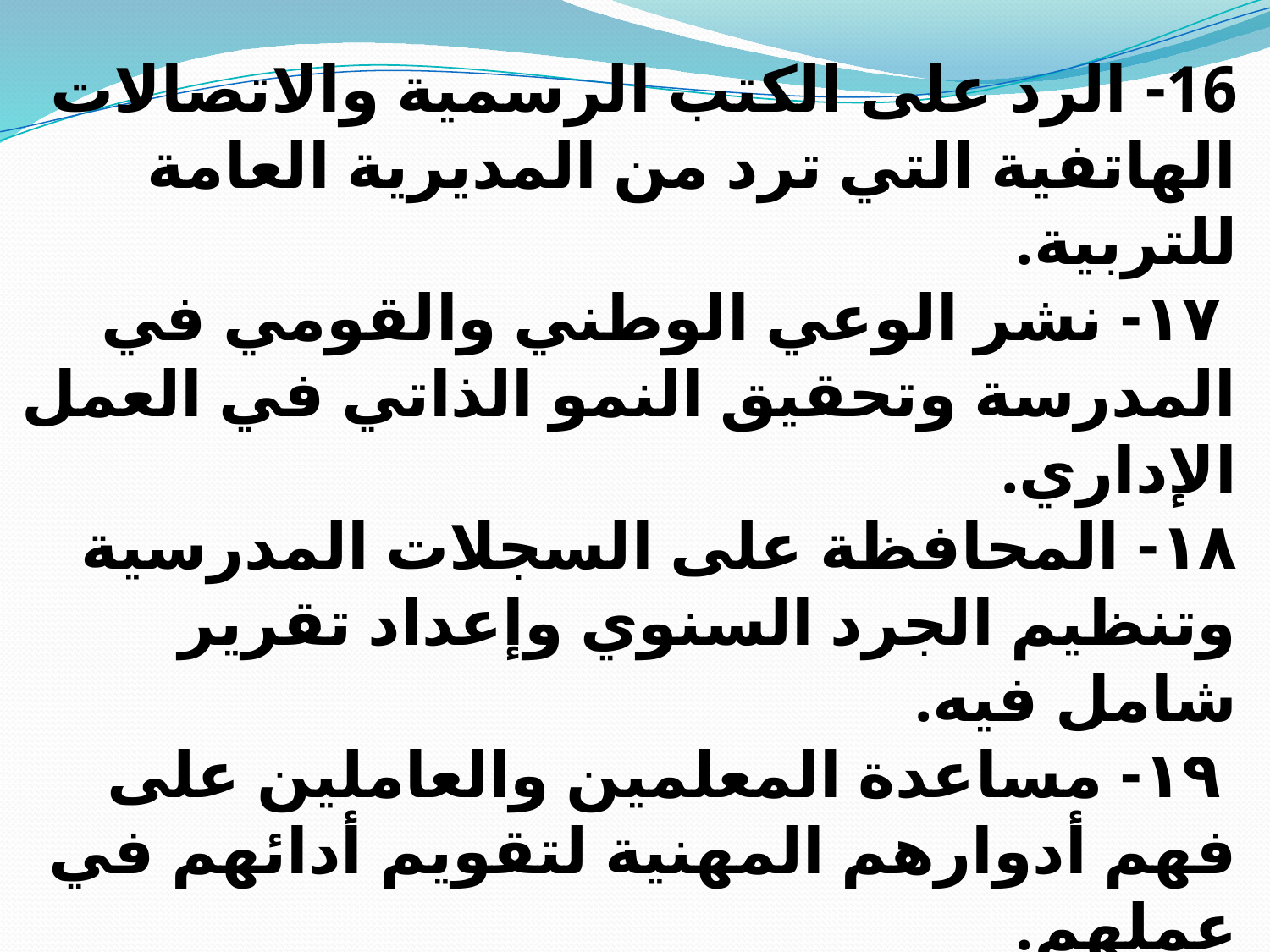

16- الرد على الكتب الرسمية والاتصالات الهاتفية التي ترد من المديرية العامة للتربية.
 ۱۷- نشر الوعي الوطني والقومي في المدرسة وتحقيق النمو الذاتي في العمل الإداري.
۱۸- المحافظة على السجلات المدرسية وتنظيم الجرد السنوي وإعداد تقرير شامل فيه.
 ۱۹- مساعدة المعلمين والعاملين على فهم أدوارهم المهنية لتقويم أدائهم في عملهم.